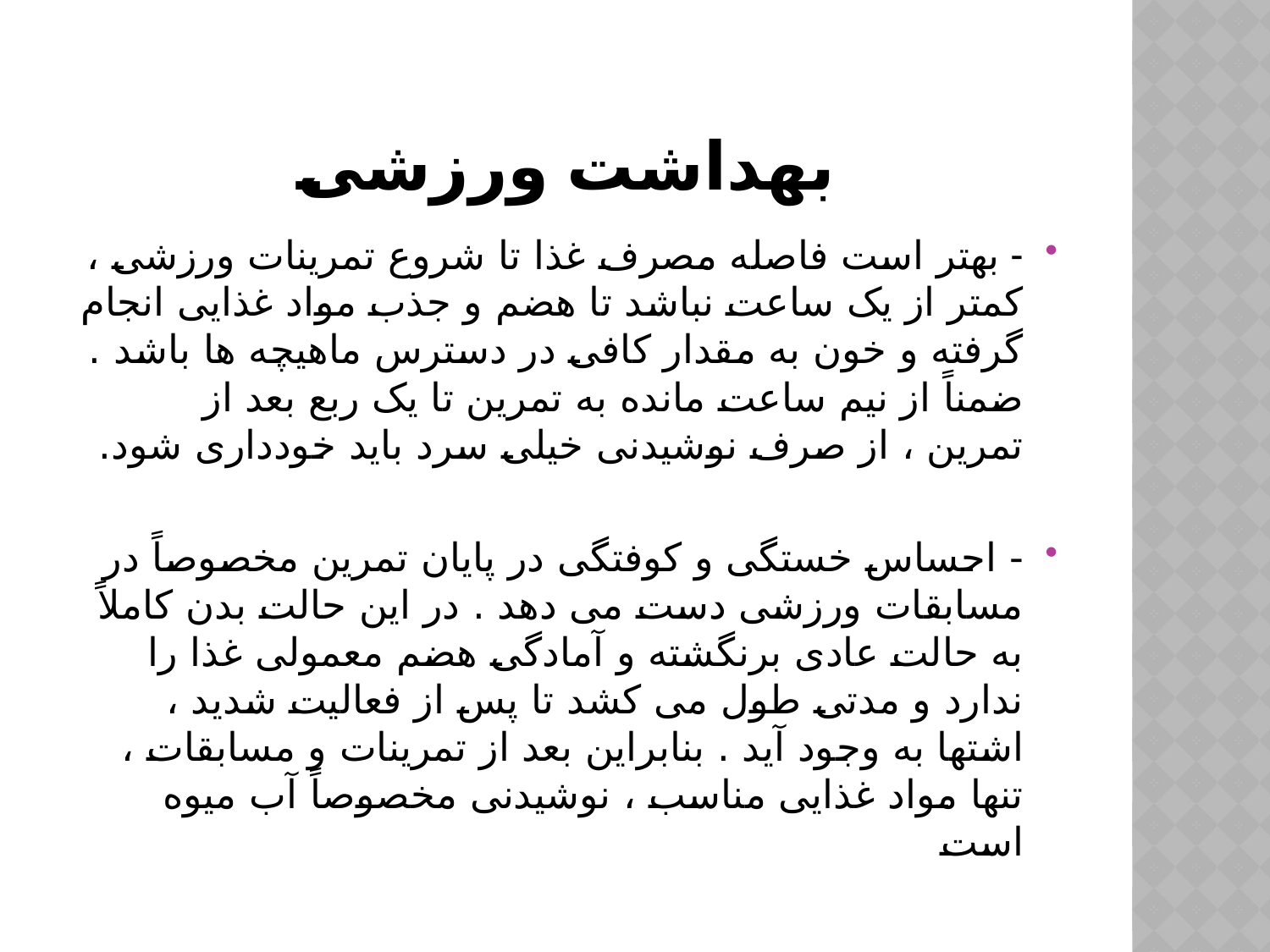

# بهداشت ورزشی
- بهتر است فاصله مصرف غذا تا شروع تمرینات ورزشی ،‌ کمتر از یک ساعت نباشد تا هضم و جذب مواد غذایی انجام گرفته و خون به مقدار کافی در دسترس ماهیچه ها باشد . ضمناً از نیم ساعت مانده به تمرین تا یک ربع بعد از تمرین ، از صرف نوشیدنی خیلی سرد باید خودداری شود.

- احساس خستگی و کوفتگی در پایان تمرین مخصوصاً‌ در مسابقات ورزشی دست می دهد . در این حالت بدن کاملاً به حالت عادی برنگشته و آمادگی هضم معمولی غذا را ندارد و مدتی طول می کشد تا پس از فعالیت شدید ، اشتها به وجود آید . بنابراین بعد از تمرینات و مسابقات ، تنها مواد غذایی مناسب ، نوشیدنی مخصوصاً آب میوه است